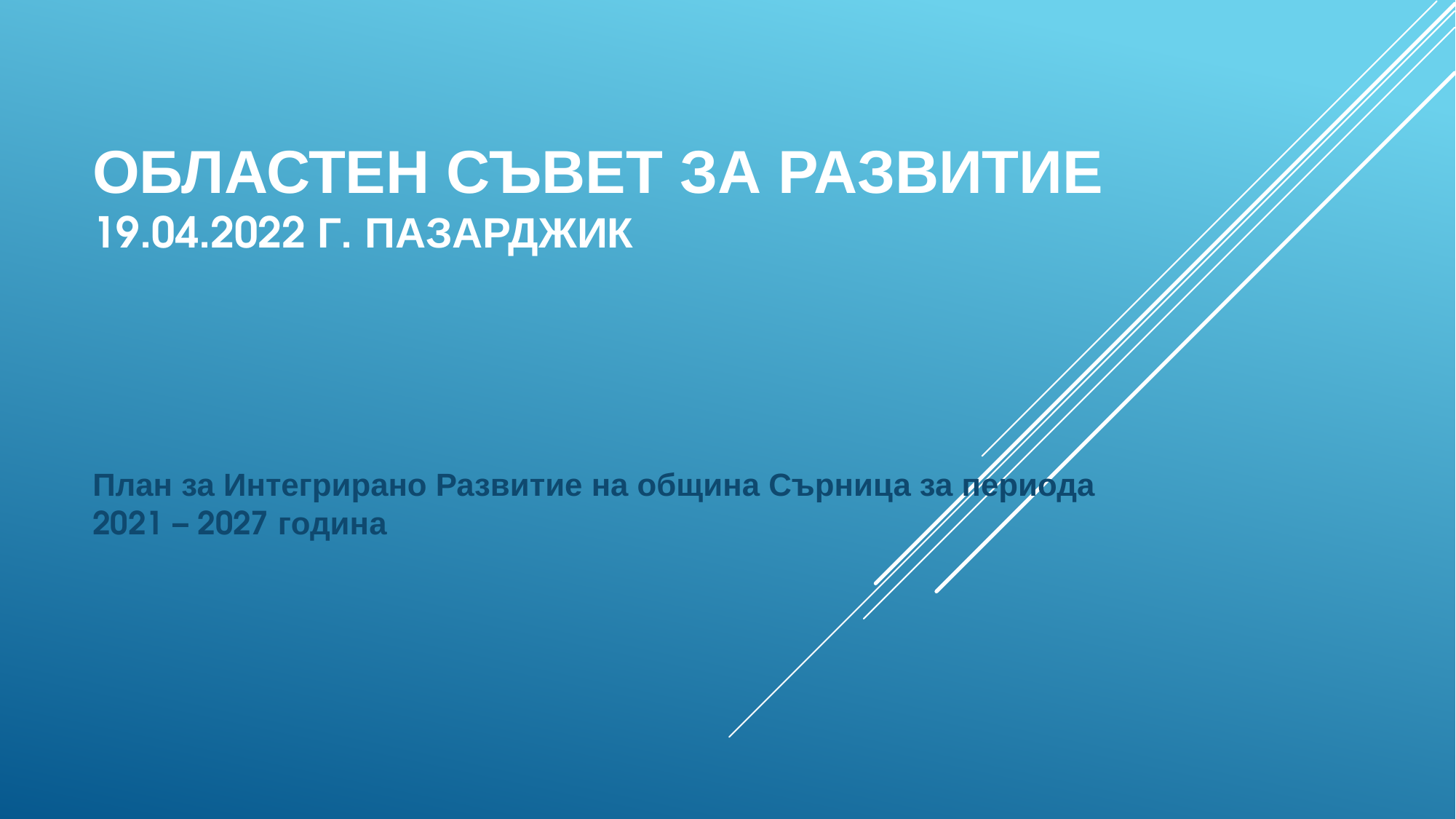

# ОБЛАСТЕН СЪВЕТ ЗА РАЗВИТИЕ 19.04.2022 г. Пазарджик
План за Интегрирано Развитие на община Сърница за периода 2021 – 2027 година